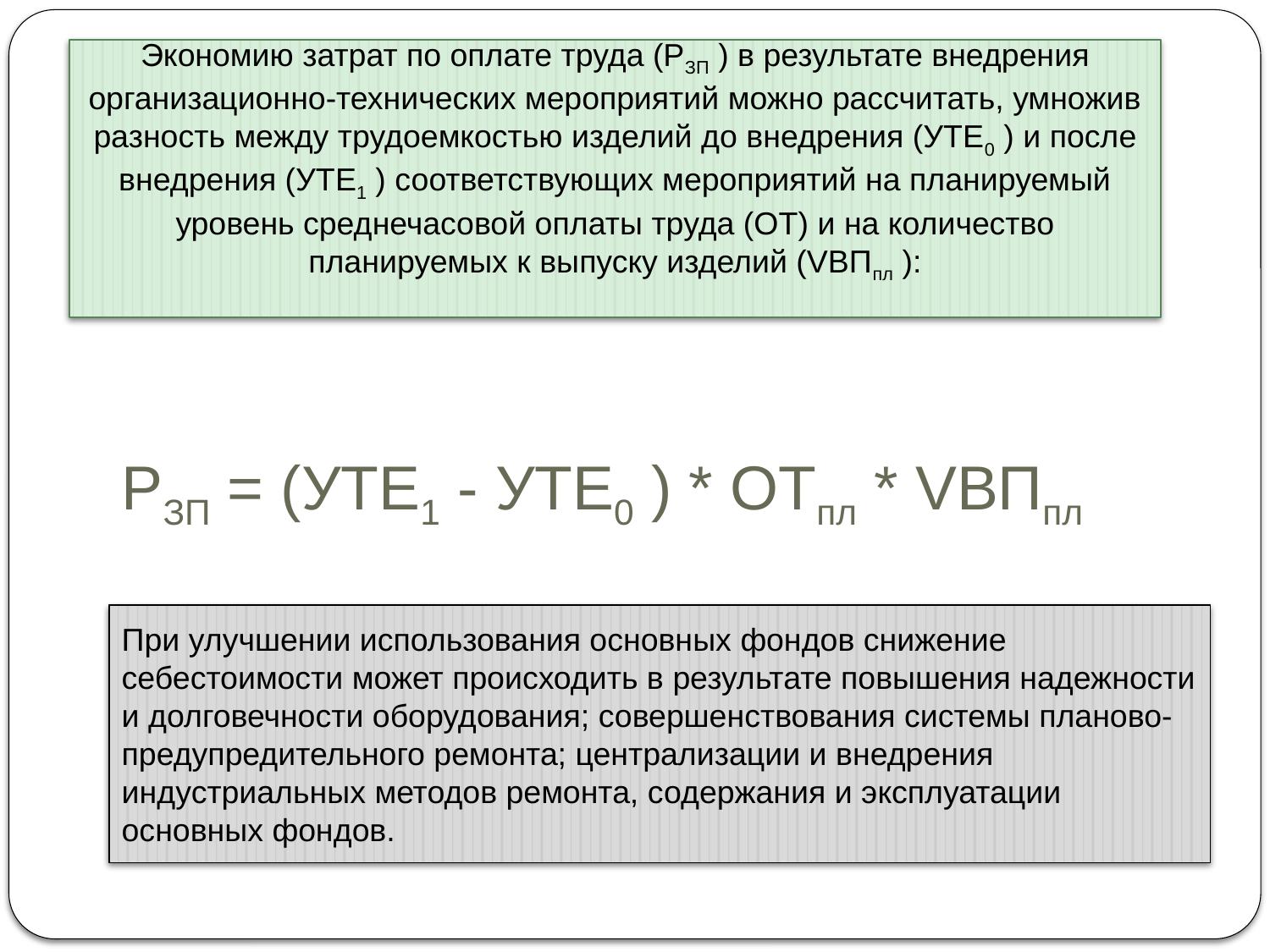

Экономию затрат по оплате труда (РЗП ) в результате внедрения организационно-технических мероприятий можно рассчитать, умножив разность между трудоемкостью изделий до внедрения (УТЕ0 ) и после внедрения (УТЕ1 ) соответствующих мероприятий на планируемый уровень среднечасовой оплаты труда (ОТ) и на количество планируемых к выпуску изделий (VВПпл ):

# РЗП = (УТЕ1 - УТЕ0 ) * ОТпл * VВПпл
При улучшении использования основных фондов снижение себестоимости может происходить в результате повышения надежности и долговечности оборудования; совершенствования системы планово-предупредительного ремонта; централизации и внедрения индустриальных методов ремонта, содержания и эксплуатации основных фондов.